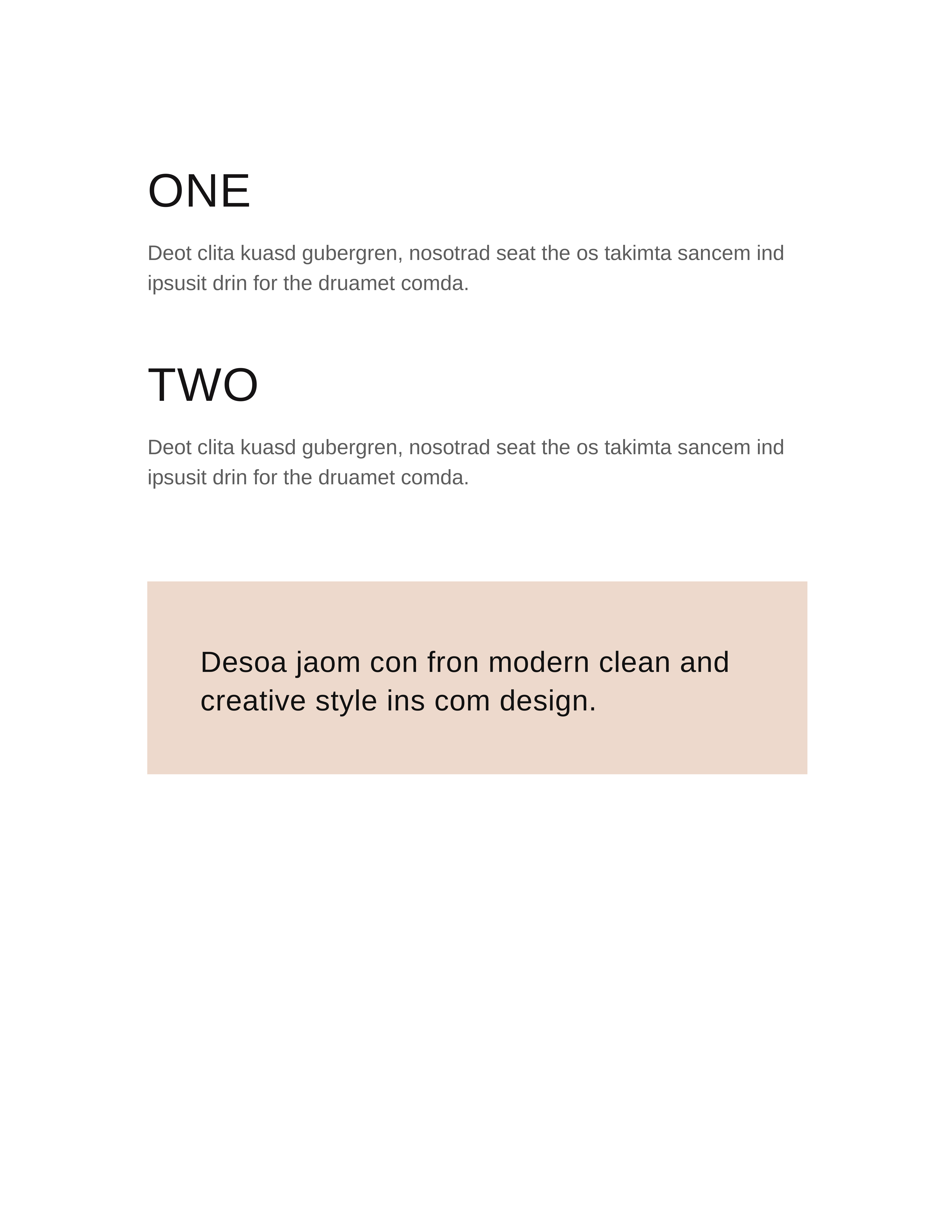

ONE
Deot clita kuasd gubergren, nosotrad seat the os takimta sancem ind ipsusit drin for the druamet comda.
TWO
Deot clita kuasd gubergren, nosotrad seat the os takimta sancem ind ipsusit drin for the druamet comda.

Desoa jaom con fron modern clean and creative style ins com design.